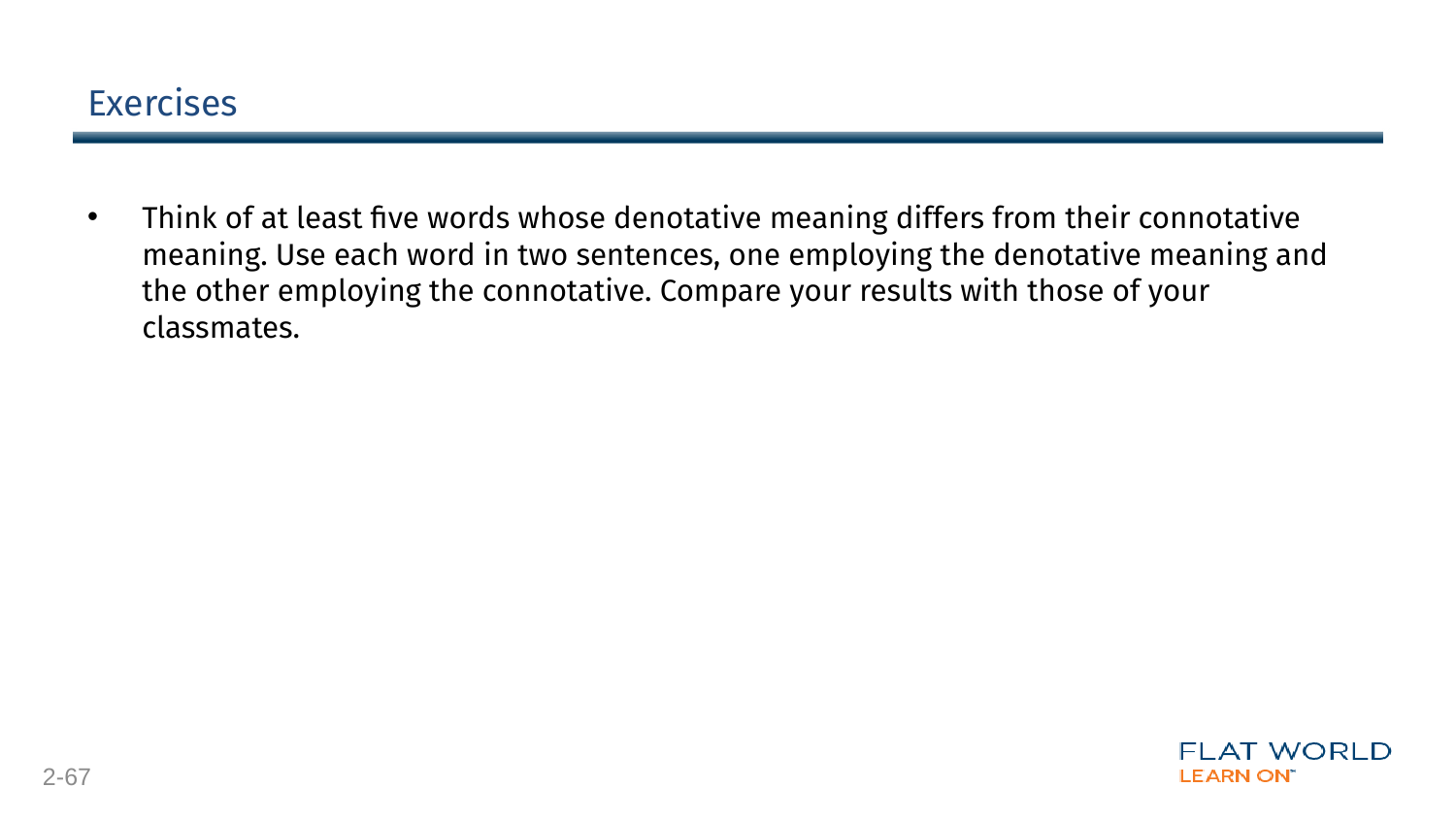

# Exercises
Think of at least five words whose denotative meaning differs from their connotative meaning. Use each word in two sentences, one employing the denotative meaning and the other employing the connotative. Compare your results with those of your classmates.
2-67